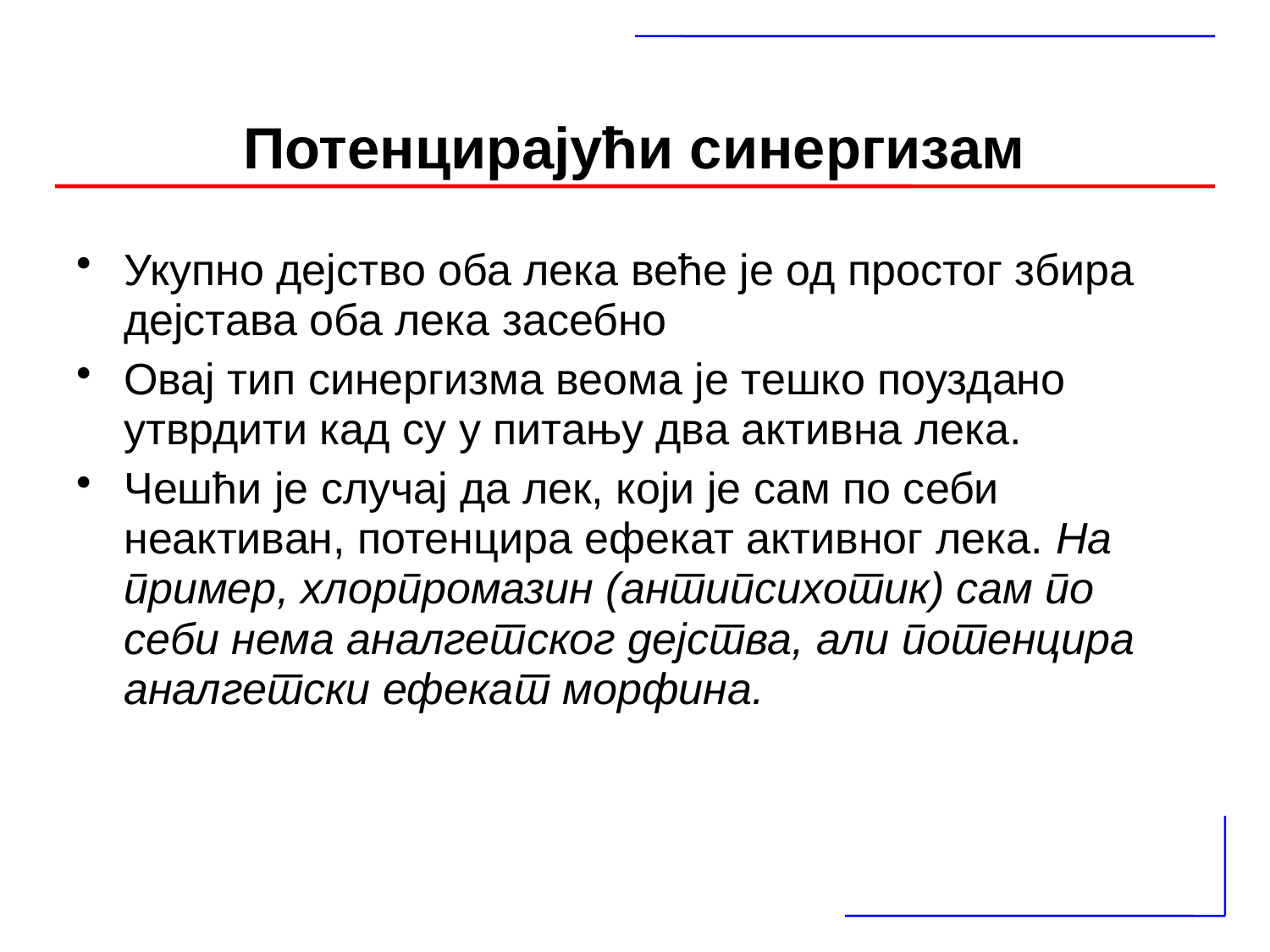

# Потенцирајући синергизам
Укупно дејство оба лека веће је од простог збира дејстава оба лека засебно
Овај тип синергизма веома је тешко поуздано утврдити кад су у питању два активна лека.
Чешћи је случај да лек, који је сам по себи неактиван, потенцира ефекат активног лека. На пример, хлорпромазин (антипсихотик) сам по себи нема аналгетског дејства, али потенцира аналгетски ефекат морфина.